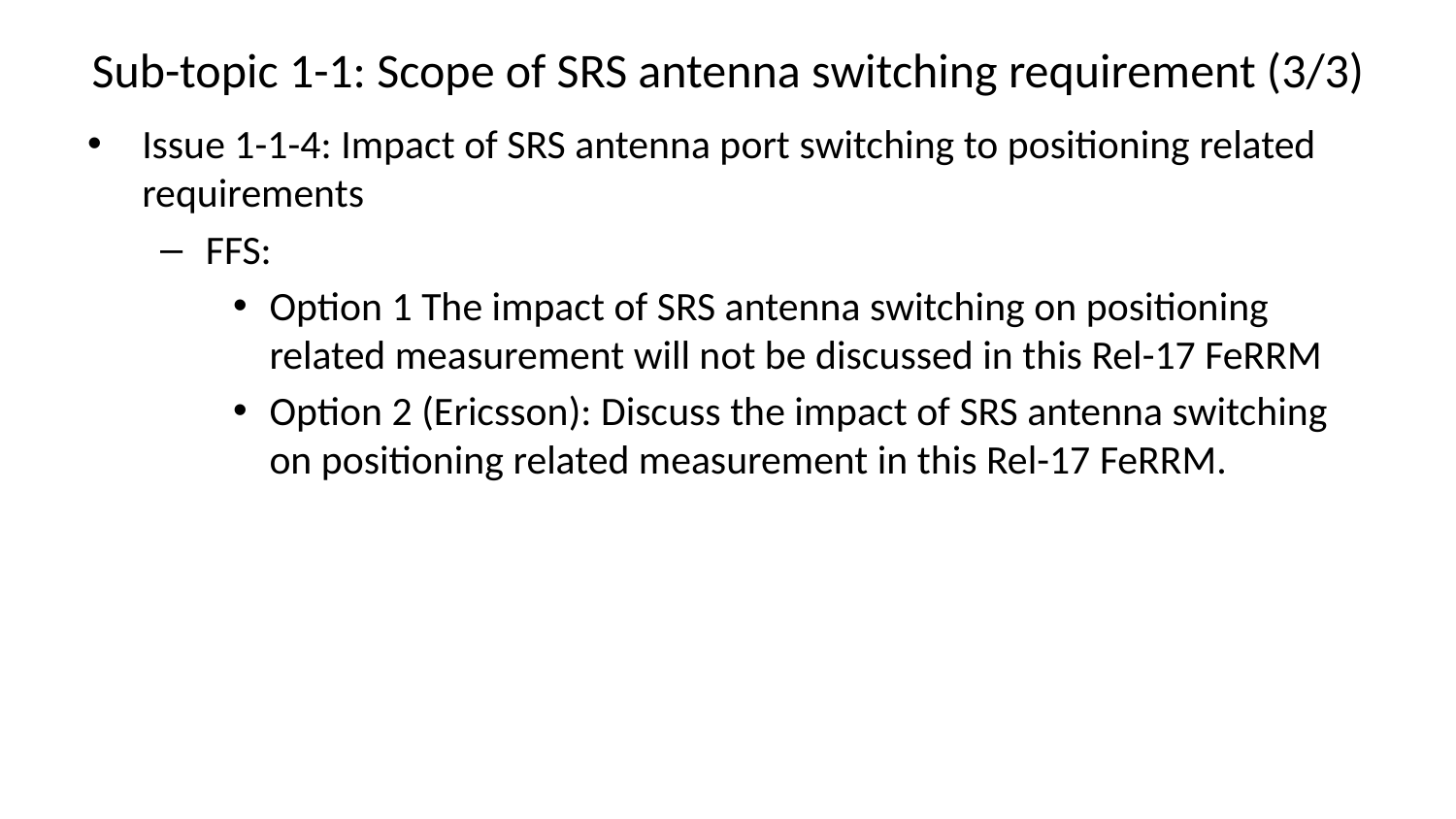

# Sub-topic 1-1: Scope of SRS antenna switching requirement (3/3)
Issue 1-1-4: Impact of SRS antenna port switching to positioning related requirements
FFS:
Option 1 The impact of SRS antenna switching on positioning related measurement will not be discussed in this Rel-17 FeRRM
Option 2 (Ericsson): Discuss the impact of SRS antenna switching on positioning related measurement in this Rel-17 FeRRM.